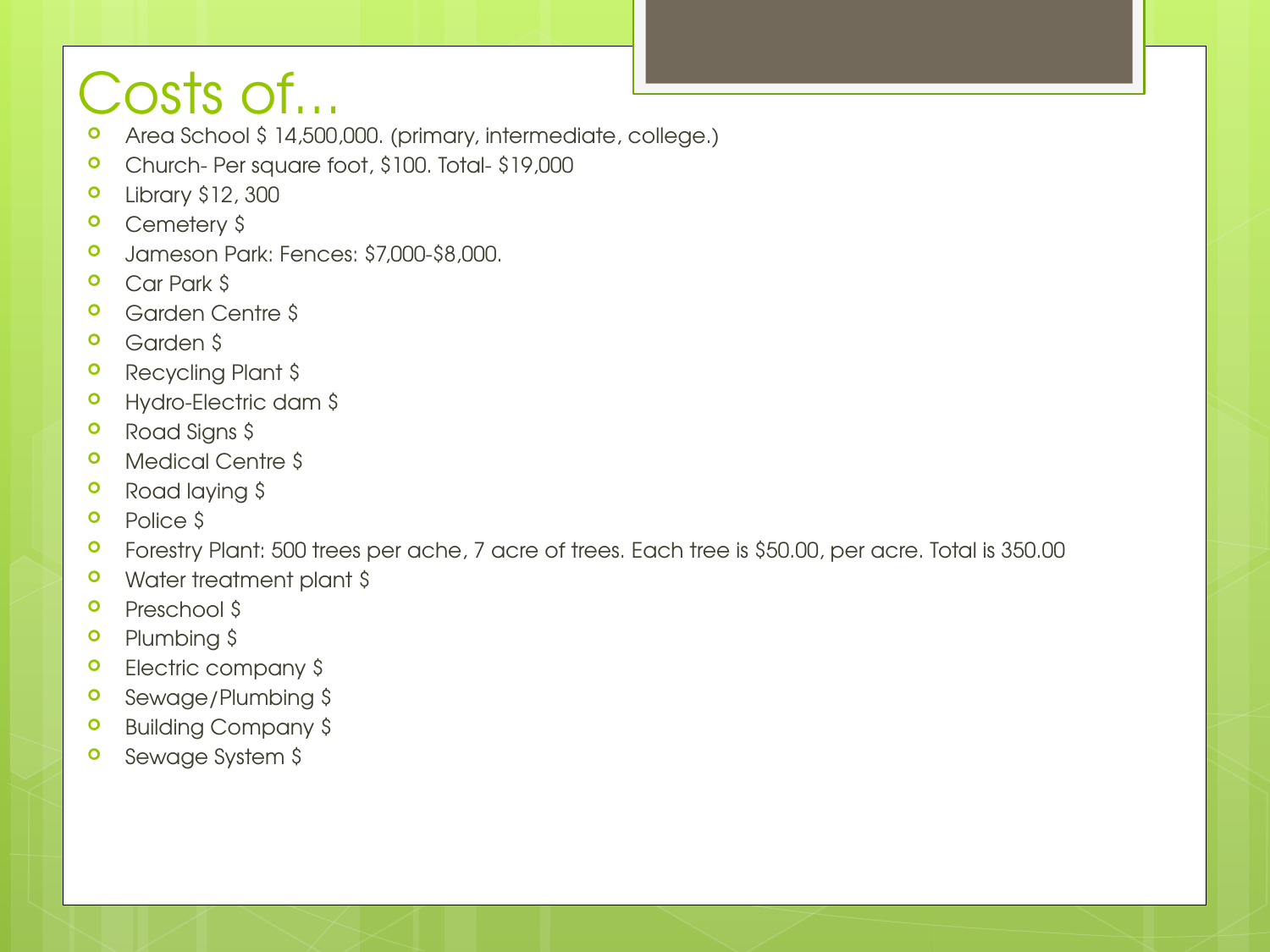

# Costs of…
Area School $ 14,500,000. (primary, intermediate, college.)
Church- Per square foot, $100. Total- $19,000
Library $12, 300
Cemetery $
Jameson Park: Fences: $7,000-$8,000.
Car Park $
Garden Centre $
Garden $
Recycling Plant $
Hydro-Electric dam $
Road Signs $
Medical Centre $
Road laying $
Police $
Forestry Plant: 500 trees per ache, 7 acre of trees. Each tree is $50.00, per acre. Total is 350.00
Water treatment plant $
Preschool $
Plumbing $
Electric company $
Sewage/Plumbing $
Building Company $
Sewage System $